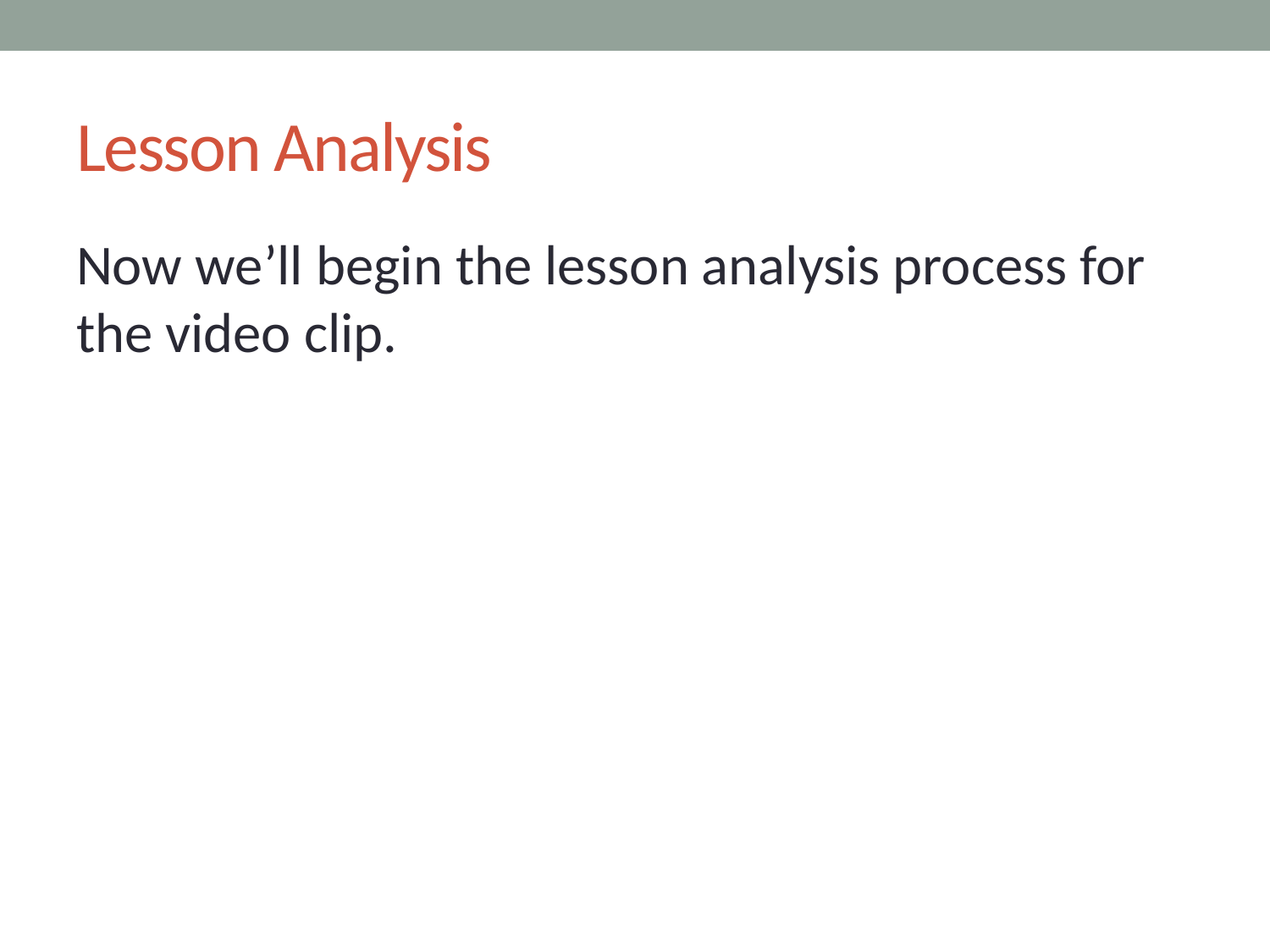

# Lesson Analysis
Now we’ll begin the lesson analysis process for the video clip.